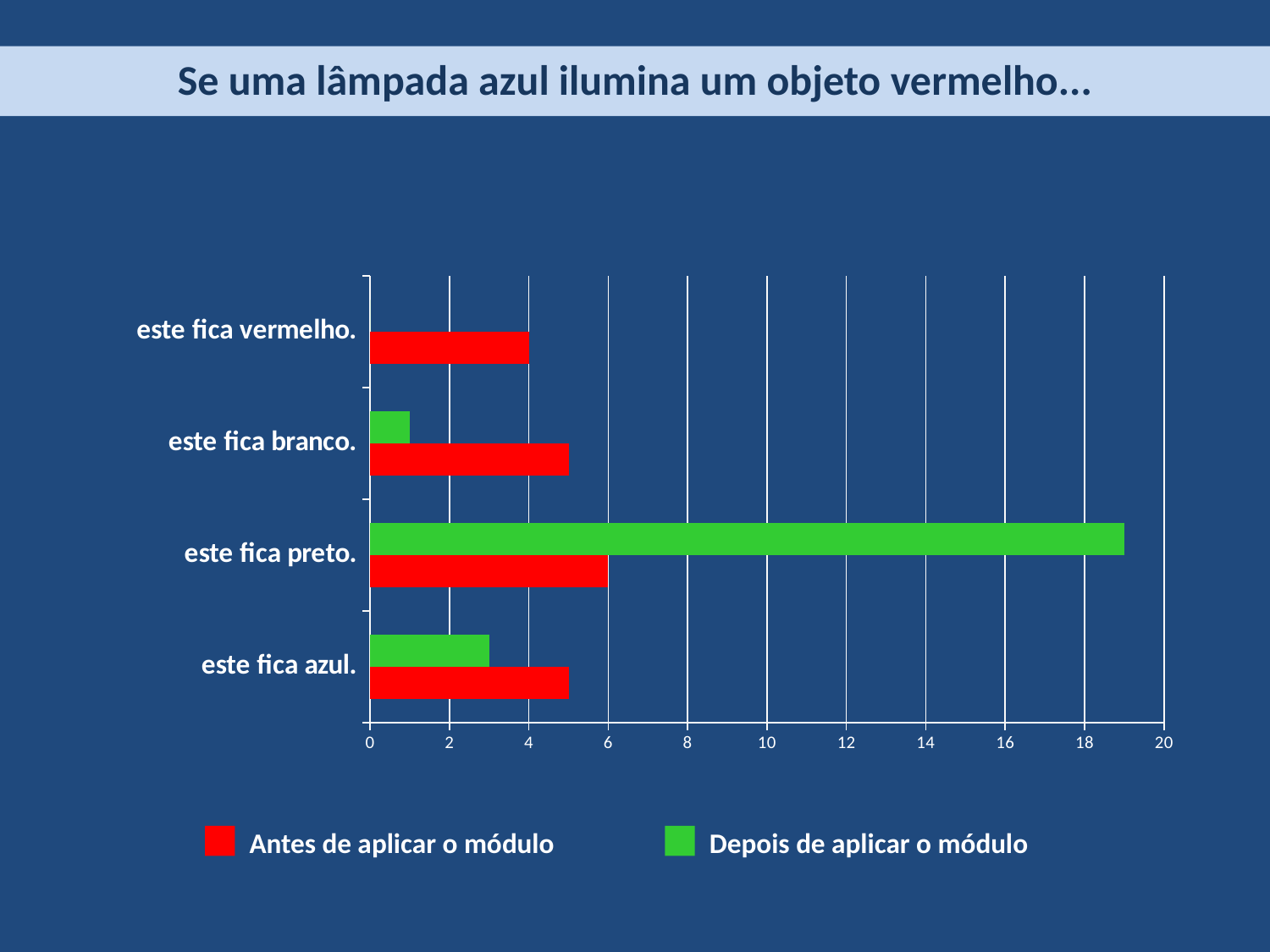

Se uma lâmpada azul ilumina um objeto vermelho...

### Chart

| Category |  |  |
|---|---|---|
| este fica azul. | 5.0 | 3.0 |
| este fica preto. | 6.0 | 19.0 |
| este fica branco. | 5.0 | 1.0 |
| este fica vermelho. | 4.0 | 0.0 |
Antes de aplicar o módulo
Depois de aplicar o módulo